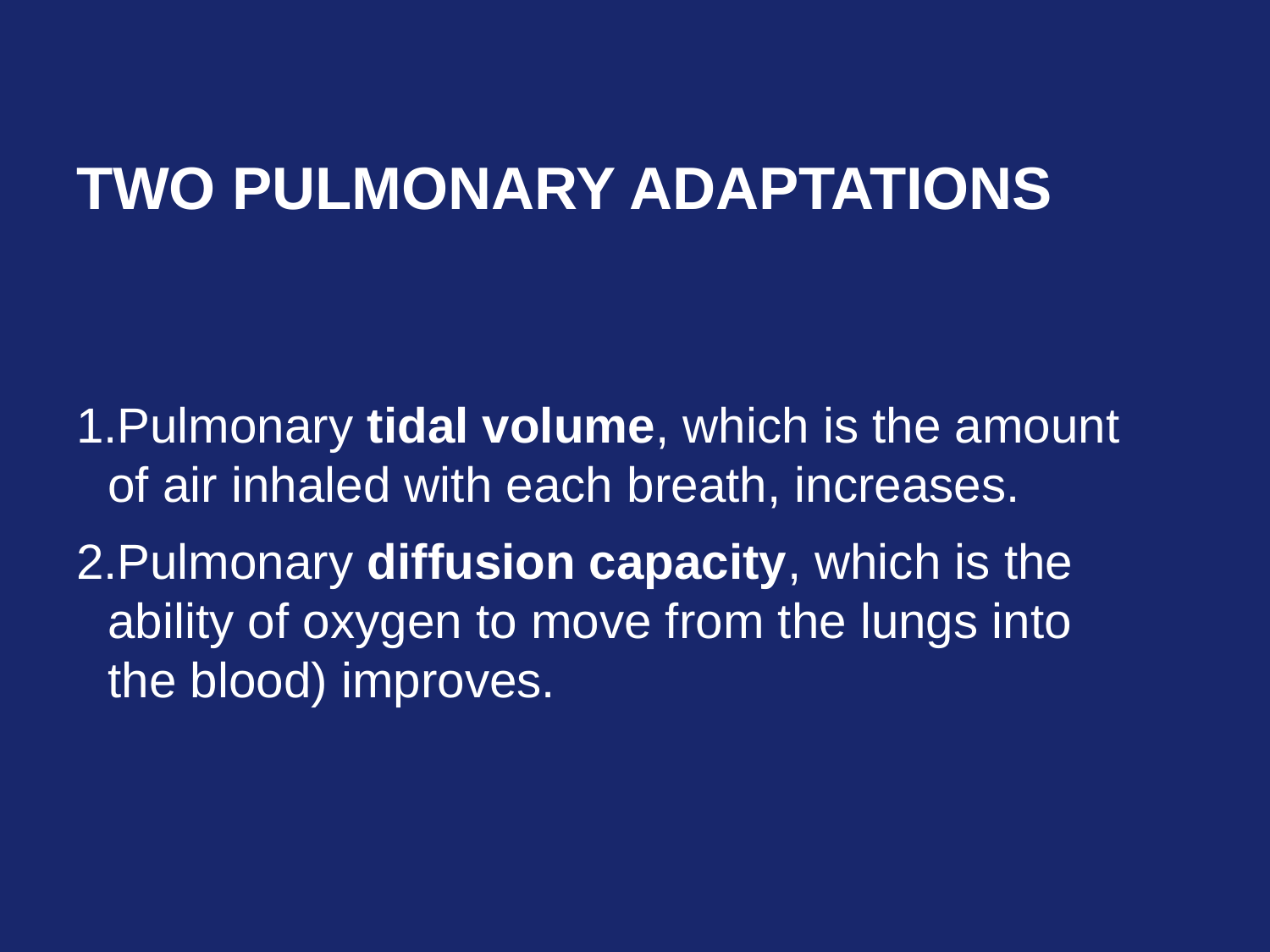

# Two Pulmonary Adaptations
Pulmonary tidal volume, which is the amount of air inhaled with each breath, increases.
Pulmonary diffusion capacity, which is the ability of oxygen to move from the lungs into the blood) improves.